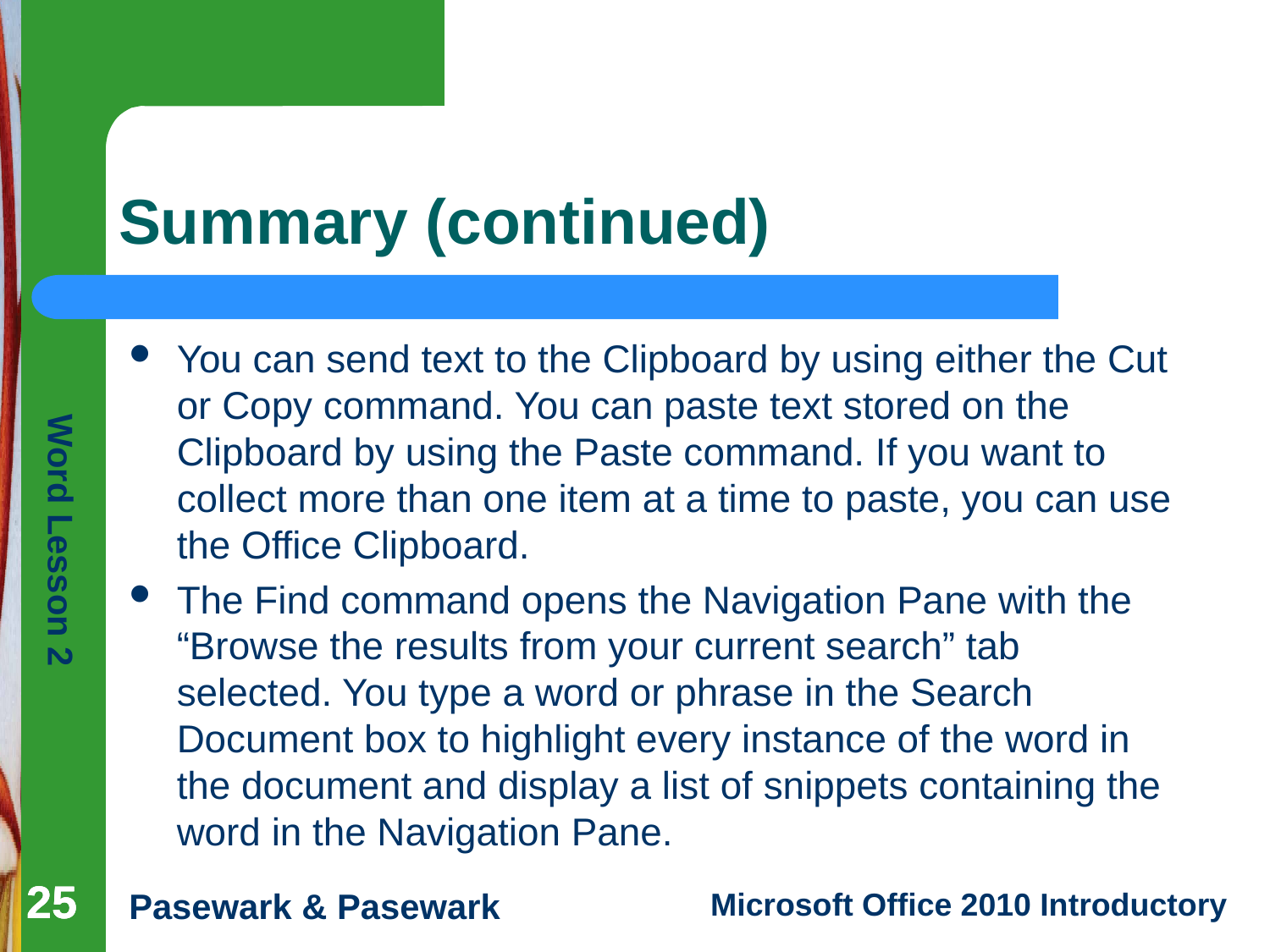

# Summary (continued)
You can send text to the Clipboard by using either the Cut or Copy command. You can paste text stored on the Clipboard by using the Paste command. If you want to collect more than one item at a time to paste, you can use the Office Clipboard.
The Find command opens the Navigation Pane with the “Browse the results from your current search” tab selected. You type a word or phrase in the Search Document box to highlight every instance of the word in the document and display a list of snippets containing the word in the Navigation Pane.
25
25
25